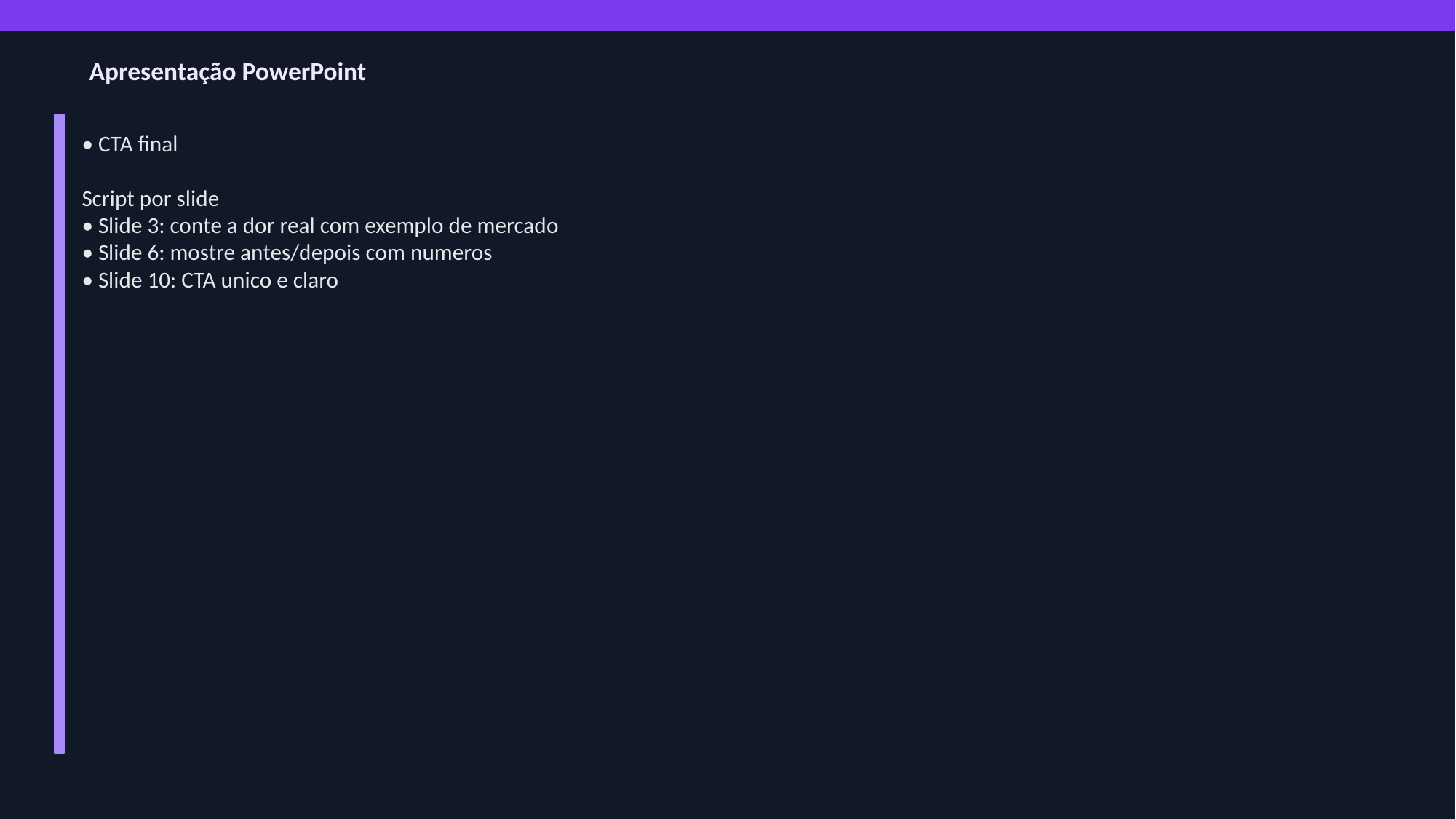

Apresentação PowerPoint

• CTA final

Script por slide
• Slide 3: conte a dor real com exemplo de mercado
• Slide 6: mostre antes/depois com numeros
• Slide 10: CTA unico e claro